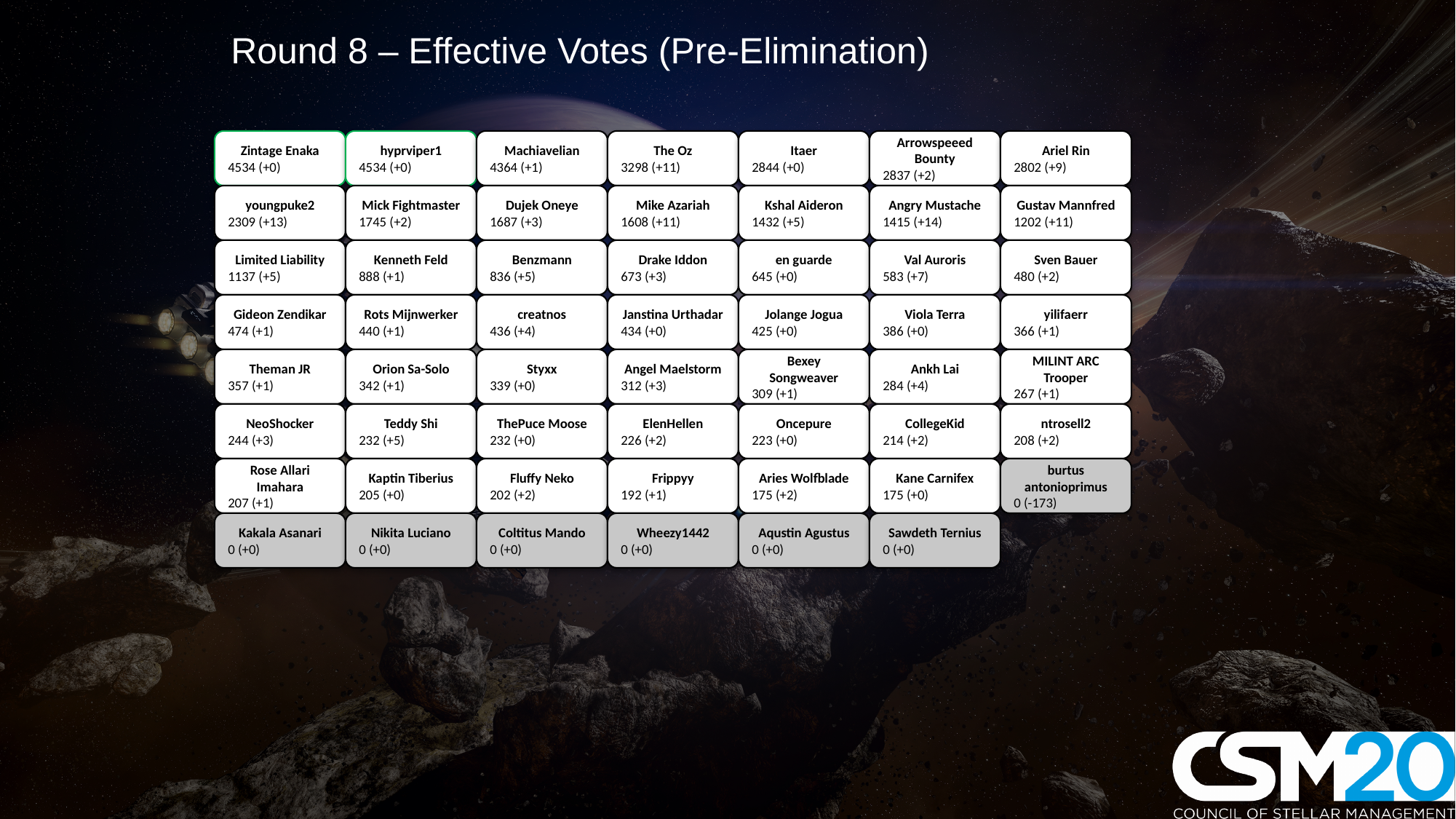

Round 8 – Effective Votes (Pre-Elimination)
Zintage Enaka
4534 (+0)
hyprviper1
4534 (+0)
Machiavelian
4364 (+1)
The Oz
3298 (+11)
Itaer
2844 (+0)
Arrowspeeed Bounty
2837 (+2)
Ariel Rin
2802 (+9)
youngpuke2
2309 (+13)
Mick Fightmaster
1745 (+2)
Dujek Oneye
1687 (+3)
Mike Azariah
1608 (+11)
Kshal Aideron
1432 (+5)
Angry Mustache
1415 (+14)
Gustav Mannfred
1202 (+11)
Limited Liability
1137 (+5)
Kenneth Feld
888 (+1)
Benzmann
836 (+5)
Drake Iddon
673 (+3)
en guarde
645 (+0)
Val Auroris
583 (+7)
Sven Bauer
480 (+2)
Gideon Zendikar
474 (+1)
Rots Mijnwerker
440 (+1)
creatnos
436 (+4)
Janstina Urthadar
434 (+0)
Jolange Jogua
425 (+0)
Viola Terra
386 (+0)
yilifaerr
366 (+1)

Theman JR
357 (+1)
Orion Sa-Solo
342 (+1)
Styxx
339 (+0)
Angel Maelstorm
312 (+3)
Bexey Songweaver
309 (+1)
Ankh Lai
284 (+4)
MILINT ARC Trooper
267 (+1)
NeoShocker
244 (+3)
Teddy Shi
232 (+5)
ThePuce Moose
232 (+0)
ElenHellen
226 (+2)
Oncepure
223 (+0)
CollegeKid
214 (+2)
ntrosell2
208 (+2)
Rose Allari Imahara
207 (+1)
Kaptin Tiberius
205 (+0)
Fluffy Neko
202 (+2)
Frippyy
192 (+1)
Aries Wolfblade
175 (+2)
Kane Carnifex
175 (+0)
burtus antonioprimus
0 (-173)
Kakala Asanari
0 (+0)
Nikita Luciano
0 (+0)
Coltitus Mando
0 (+0)
Wheezy1442
0 (+0)
Aqustin Agustus
0 (+0)
Sawdeth Ternius
0 (+0)
#